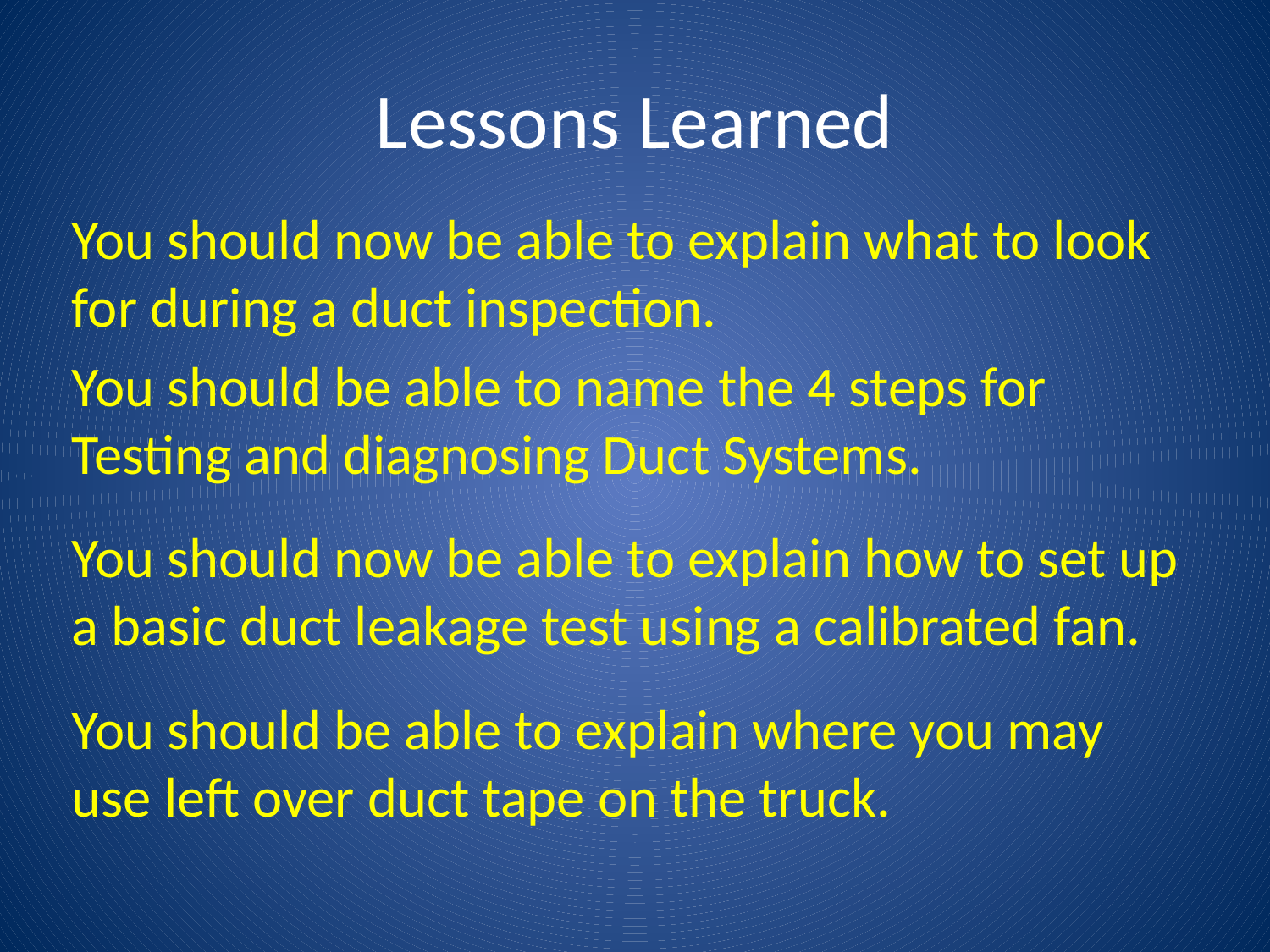

# Lessons Learned
You should now be able to explain what to look for during a duct inspection.
You should be able to name the 4 steps for Testing and diagnosing Duct Systems.

You should now be able to explain how to set up a basic duct leakage test using a calibrated fan.

You should be able to explain where you may use left over duct tape on the truck.